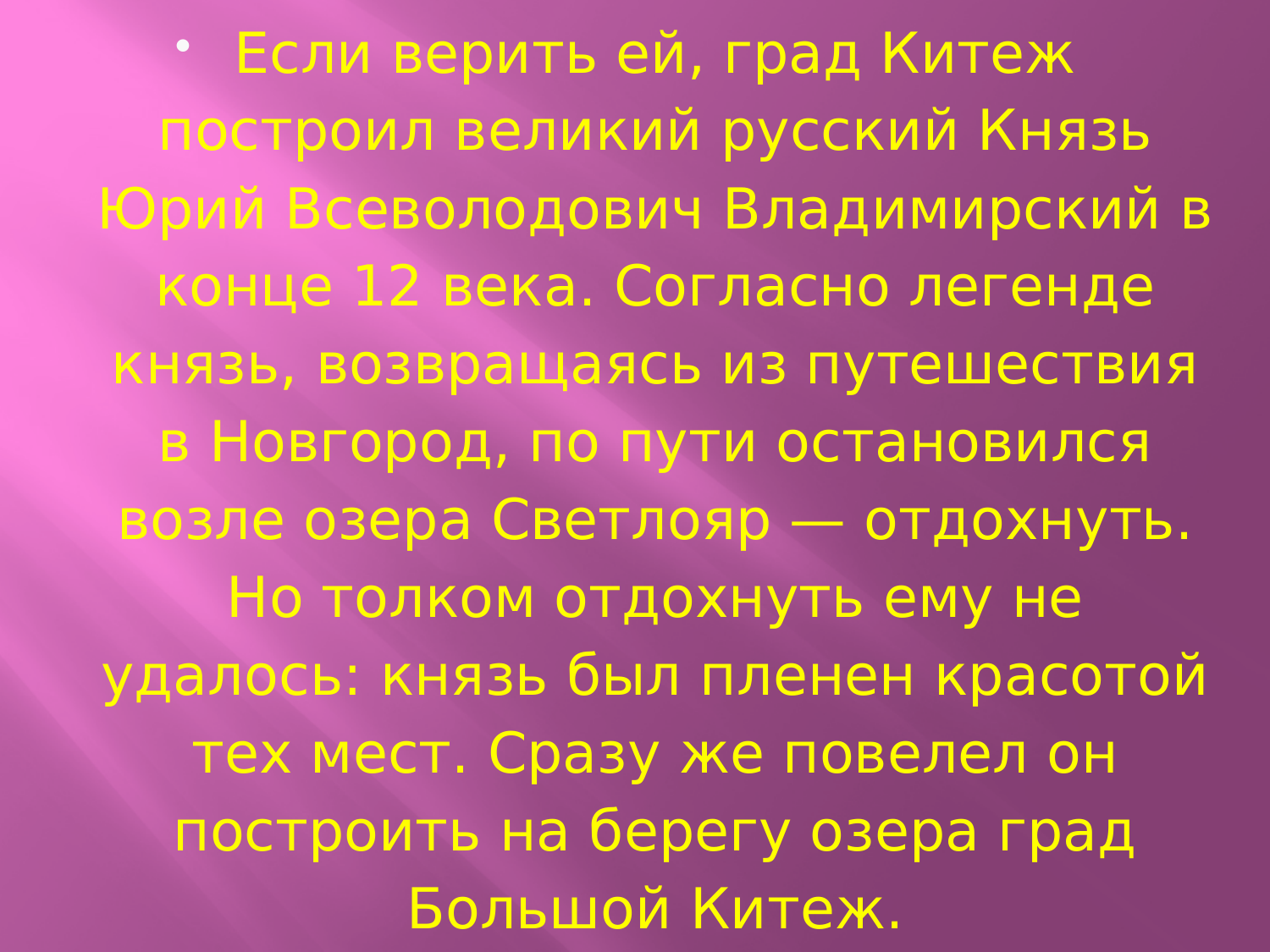

Если верить ей, град Китеж построил великий русский Князь Юрий Всеволодович Владимирский в конце 12 века. Согласно легенде князь, возвращаясь из путешествия в Новгород, по пути остановился возле озера Светлояр — отдохнуть. Но толком отдохнуть ему не удалось: князь был пленен красотой тех мест. Сразу же повелел он построить на берегу озера град Большой Китеж.

#